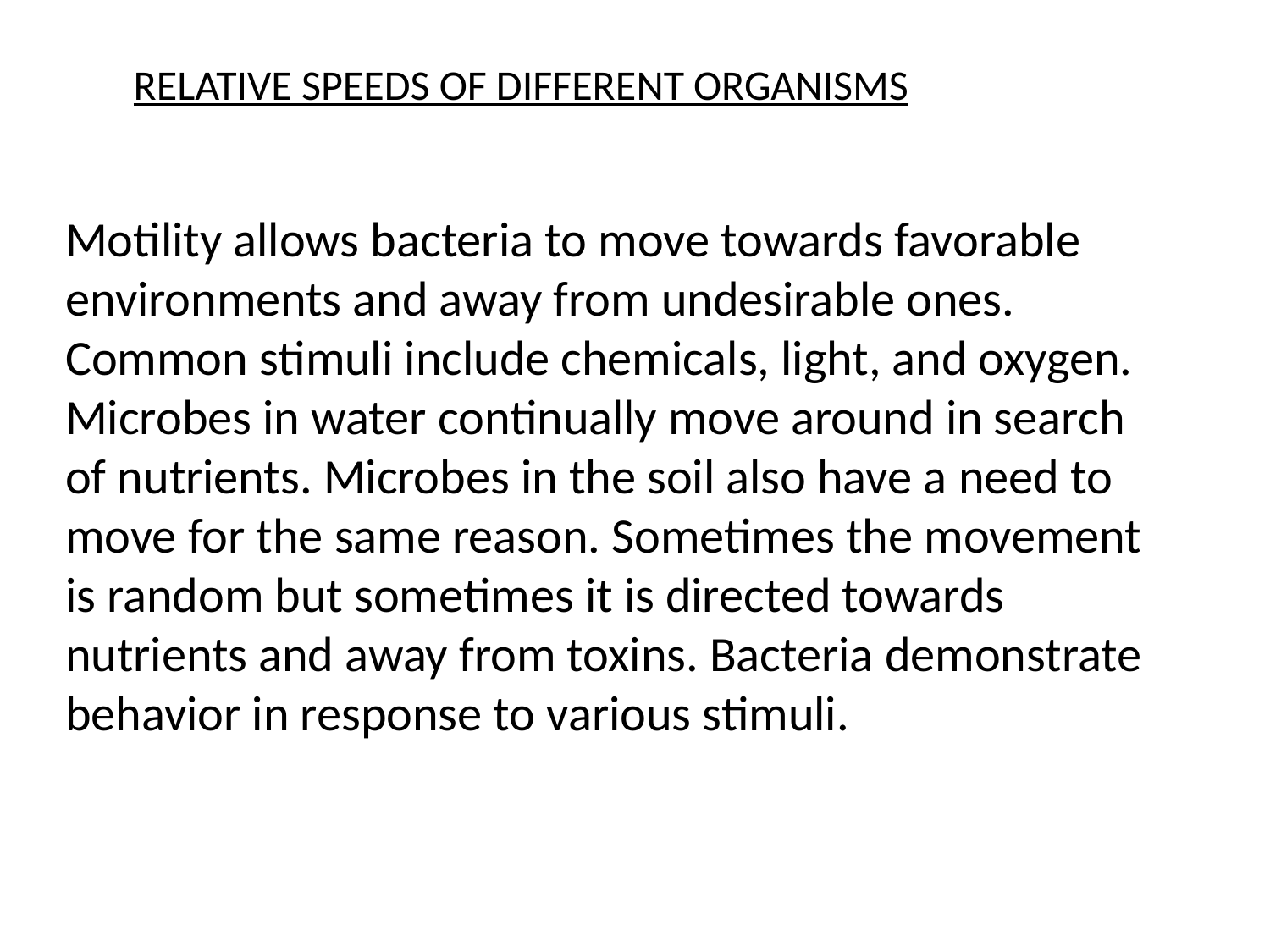

RELATIVE SPEEDS OF DIFFERENT ORGANISMS
Motility allows bacteria to move towards favorable environments and away from undesirable ones. Common stimuli include chemicals, light, and oxygen. Microbes in water continually move around in search of nutrients. Microbes in the soil also have a need to move for the same reason. Sometimes the movement is random but sometimes it is directed towards nutrients and away from toxins. Bacteria demonstrate behavior in response to various stimuli.